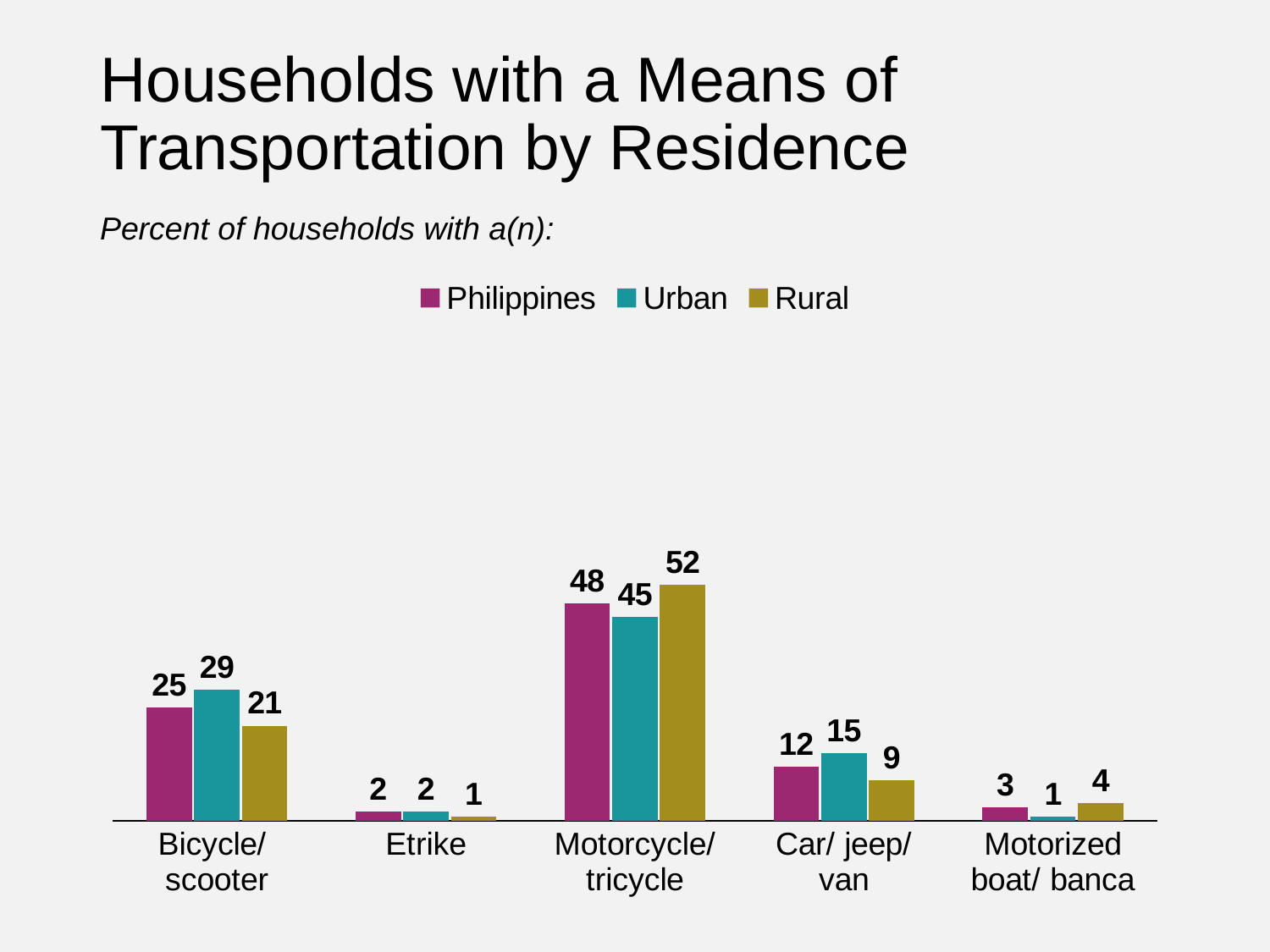

# Households with a Means of Transportation by Residence
Percent of households with a(n):

### Chart

| Category | Philippines | Urban | Rural |
|---|---|---|---|
| Bicycle/
scooter | 25.0 | 29.0 | 21.0 |
| Etrike | 2.0 | 2.0 | 1.0 |
| Motorcycle/ tricycle | 48.0 | 45.0 | 52.0 |
| Car/ jeep/
van | 12.0 | 15.0 | 9.0 |
| Motorized boat/ banca | 3.0 | 1.0 | 4.0 |